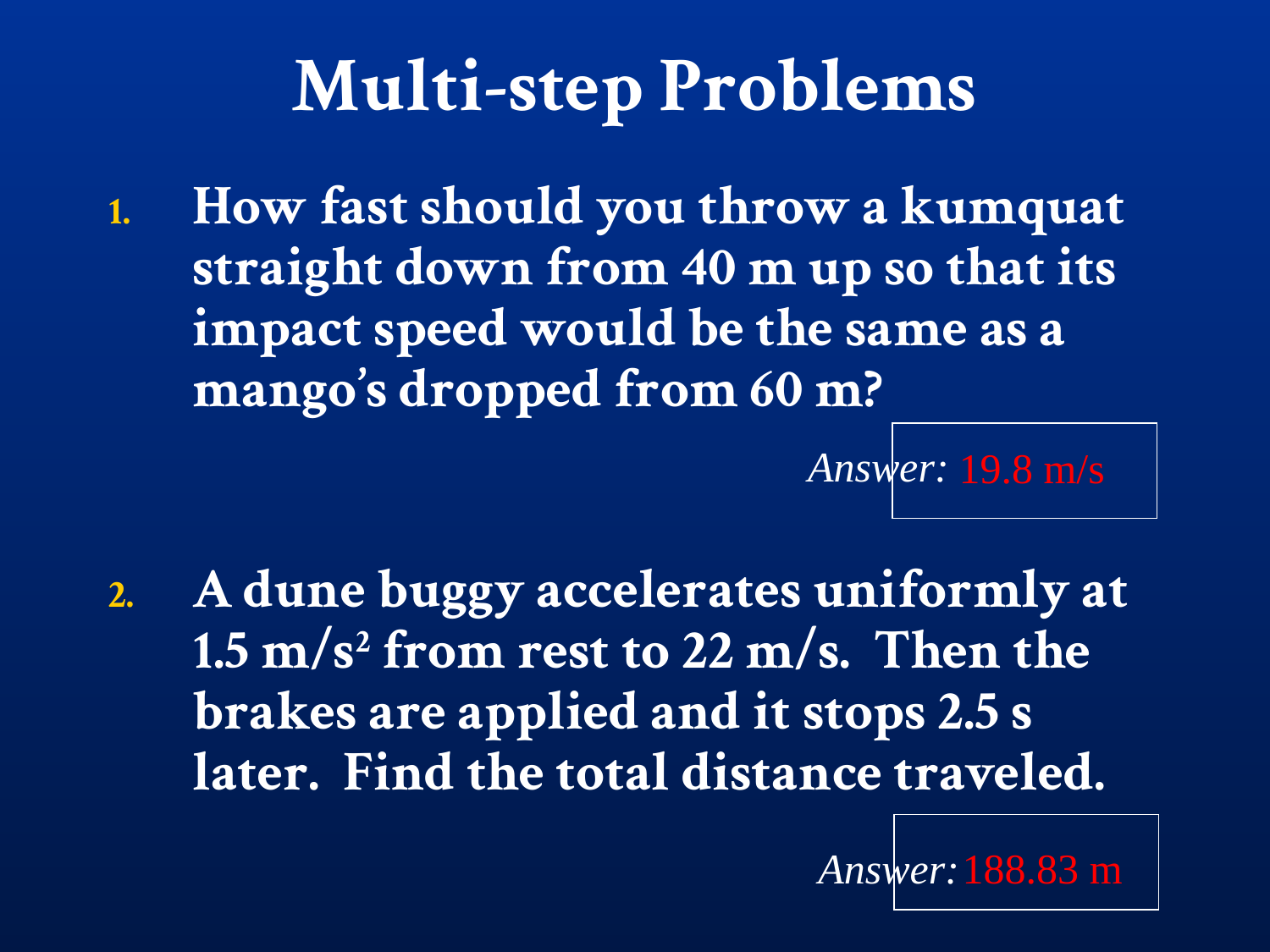

# Multi-step Problems
How fast should you throw a kumquat straight down from 40 m up so that its impact speed would be the same as a mango’s dropped from 60 m?
A dune buggy accelerates uniformly at
1.5 m/s2 from rest to 22 m/s.  Then the brakes are applied and it stops 2.5 s later.  Find the total distance traveled.

Answer:
19.8 m/s

Answer:
 188.83 m